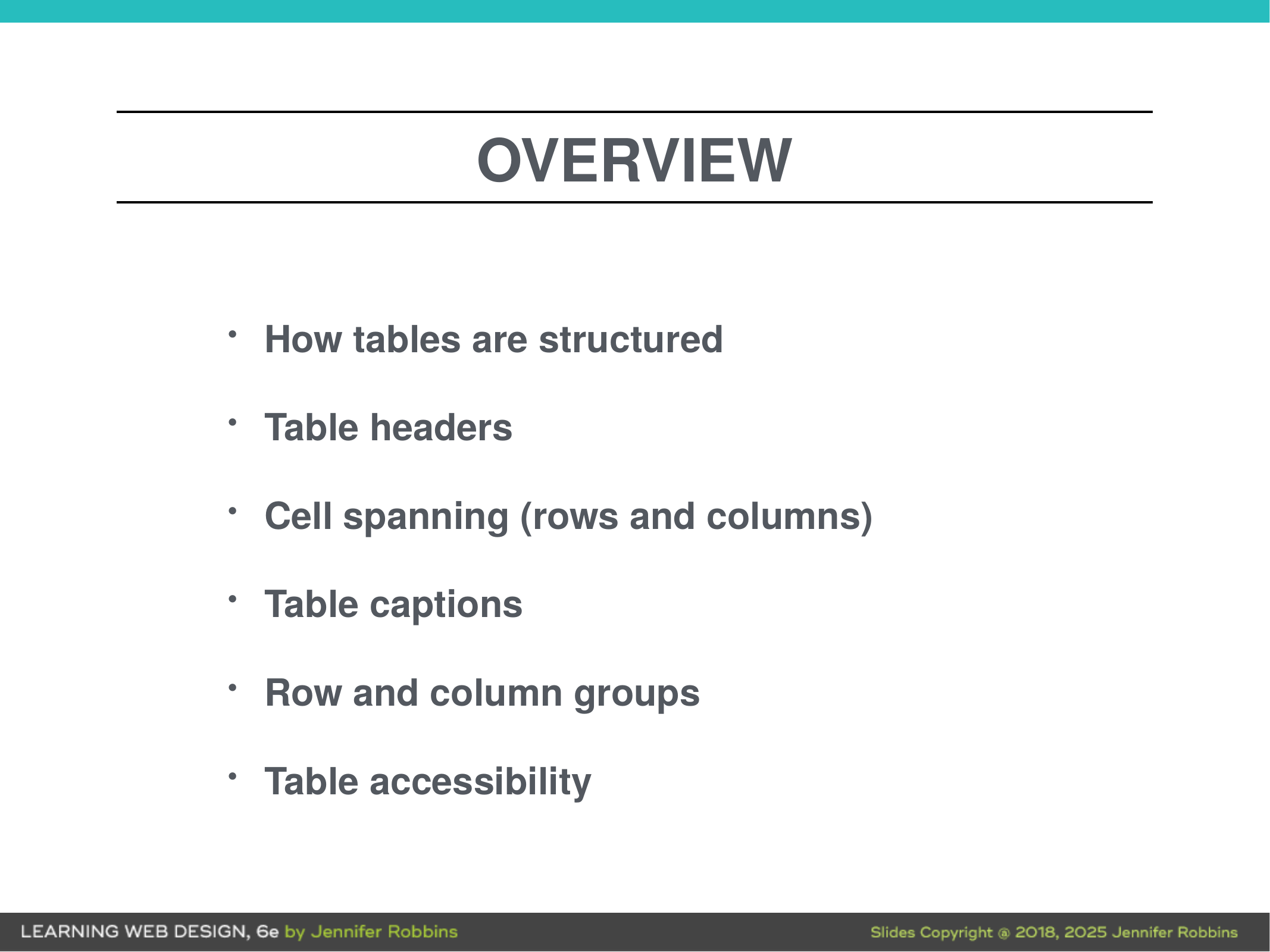

How tables are structured
Table headers
Cell spanning (rows and columns)
Table captions
Row and column groups
Table accessibility